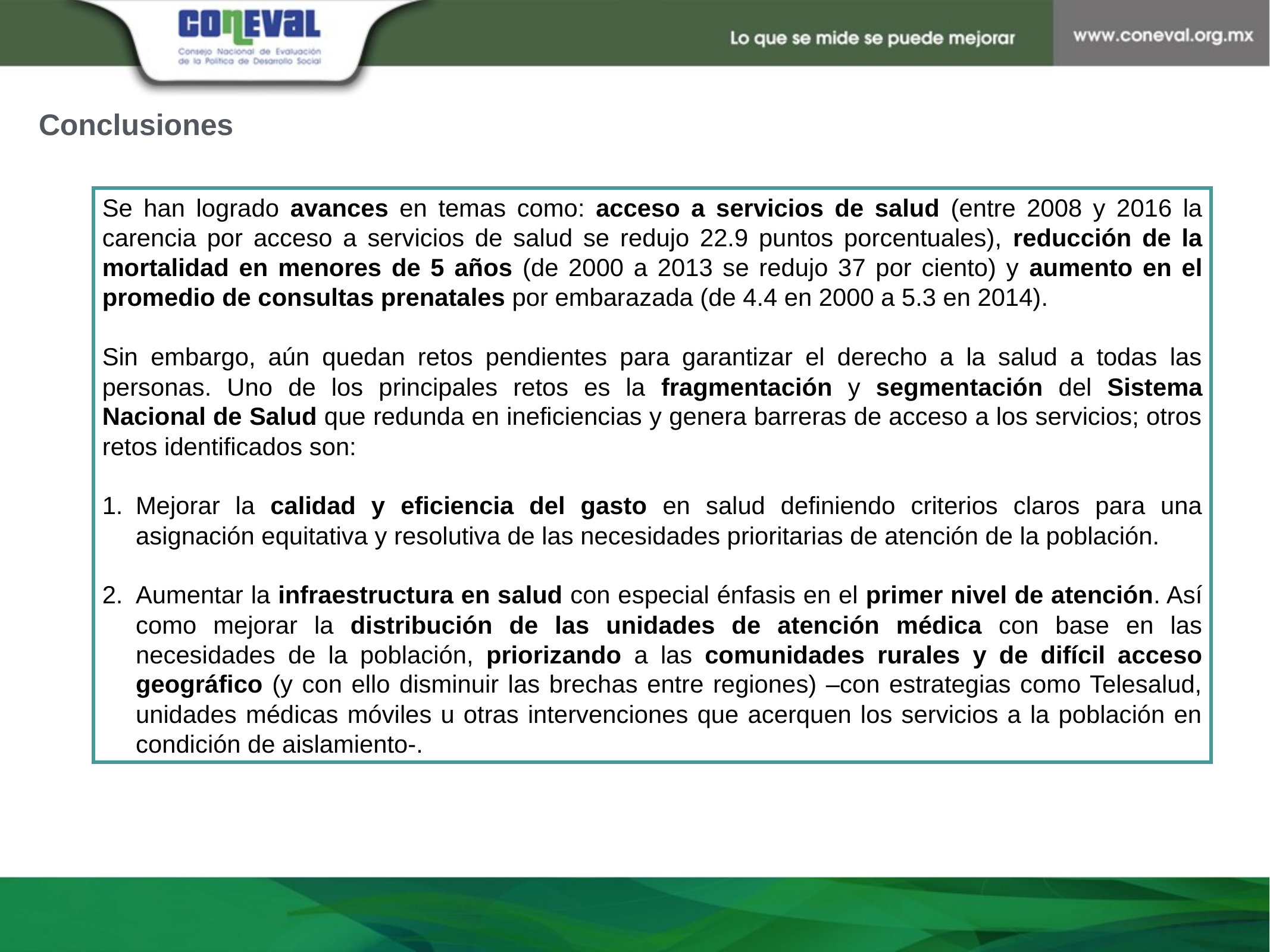

Conclusiones
Se han logrado avances en temas como: acceso a servicios de salud (entre 2008 y 2016 la carencia por acceso a servicios de salud se redujo 22.9 puntos porcentuales), reducción de la mortalidad en menores de 5 años (de 2000 a 2013 se redujo 37 por ciento) y aumento en el promedio de consultas prenatales por embarazada (de 4.4 en 2000 a 5.3 en 2014).
Sin embargo, aún quedan retos pendientes para garantizar el derecho a la salud a todas las personas. Uno de los principales retos es la fragmentación y segmentación del Sistema Nacional de Salud que redunda en ineficiencias y genera barreras de acceso a los servicios; otros retos identificados son:
Mejorar la calidad y eficiencia del gasto en salud definiendo criterios claros para una asignación equitativa y resolutiva de las necesidades prioritarias de atención de la población.
Aumentar la infraestructura en salud con especial énfasis en el primer nivel de atención. Así como mejorar la distribución de las unidades de atención médica con base en las necesidades de la población, priorizando a las comunidades rurales y de difícil acceso geográfico (y con ello disminuir las brechas entre regiones) –con estrategias como Telesalud, unidades médicas móviles u otras intervenciones que acerquen los servicios a la población en condición de aislamiento-.